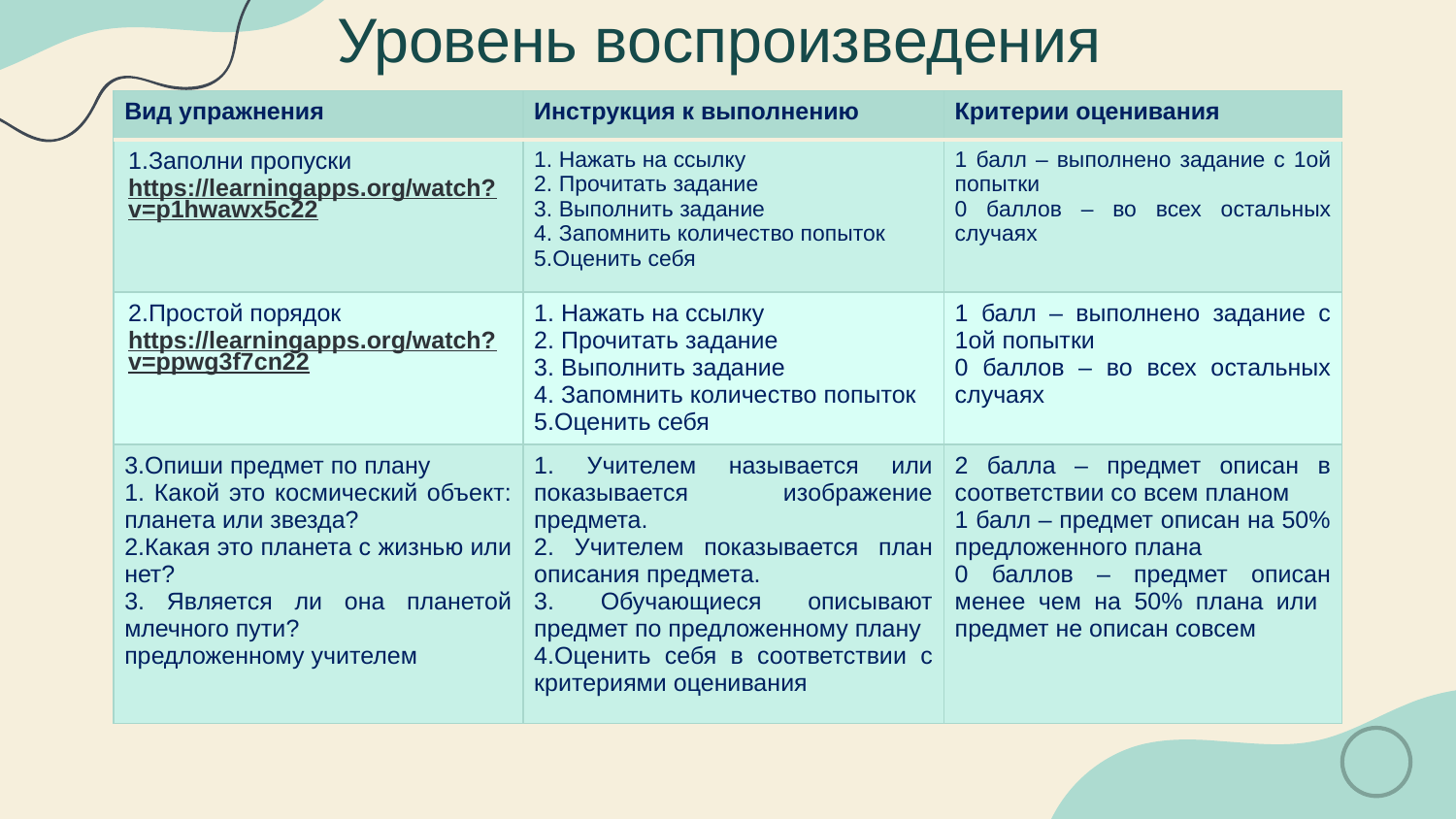

# Уровень воспроизведения
| Вид упражнения | Инструкция к выполнению | Критерии оценивания |
| --- | --- | --- |
| 1.Заполни пропуски https://learningapps.org/watch?v=p1hwawx5c22 | 1. Нажать на ссылку 2. Прочитать задание 3. Выполнить задание 4. Запомнить количество попыток 5.Оценить себя | 1 балл – выполнено задание с 1ой попытки 0 баллов – во всех остальных случаях |
| 2.Простой порядок https://learningapps.org/watch?v=ppwg3f7cn22 | 1. Нажать на ссылку 2. Прочитать задание 3. Выполнить задание 4. Запомнить количество попыток 5.Оценить себя | 1 балл – выполнено задание с 1ой попытки 0 баллов – во всех остальных случаях |
| 3.Опиши предмет по плану 1. Какой это космический объект: планета или звезда? 2.Какая это планета с жизнью или нет? 3. Является ли она планетой млечного пути? предложенному учителем | 1. Учителем называется или показывается изображение предмета. 2. Учителем показывается план описания предмета. 3. Обучающиеся описывают предмет по предложенному плану 4.Оценить себя в соответствии с критериями оценивания | 2 балла – предмет описан в соответствии со всем планом 1 балл – предмет описан на 50% предложенного плана 0 баллов – предмет описан менее чем на 50% плана или предмет не описан совсем |